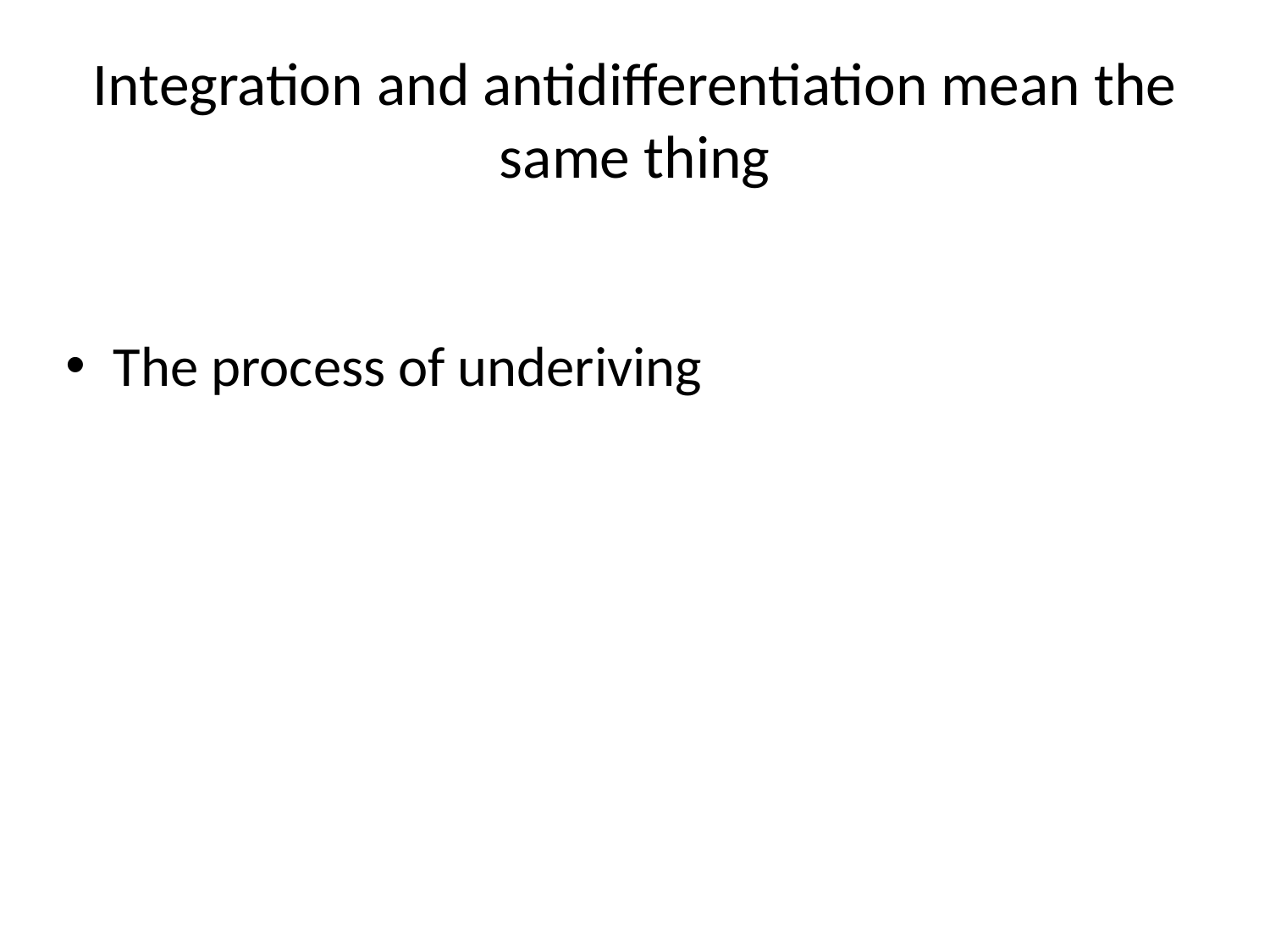

# Integration and antidifferentiation mean the same thing
The process of underiving